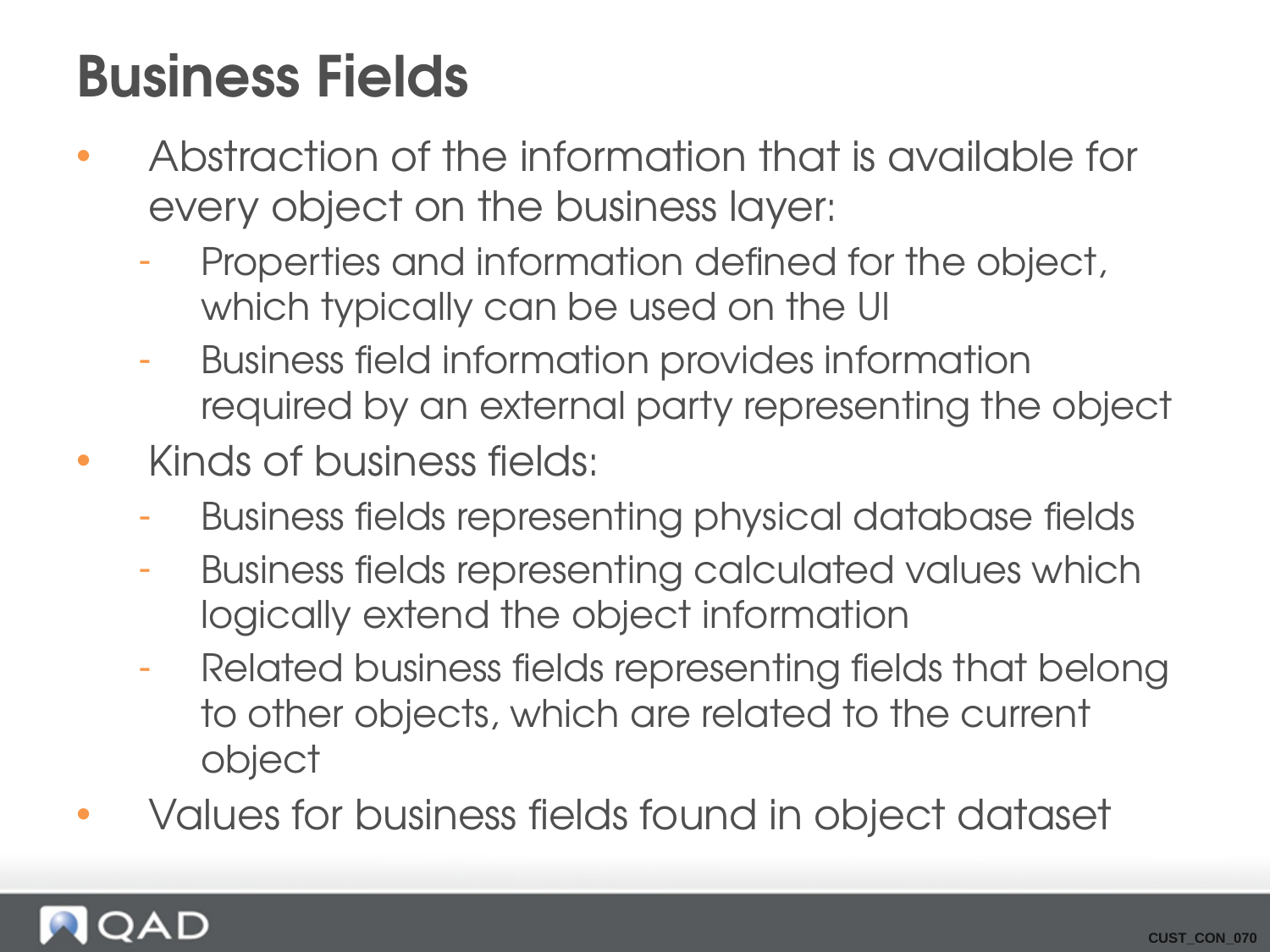

# Business Fields
Abstraction of the information that is available for every object on the business layer:
Properties and information defined for the object, which typically can be used on the UI
Business field information provides information required by an external party representing the object
Kinds of business fields:
Business fields representing physical database fields
Business fields representing calculated values which logically extend the object information
Related business fields representing fields that belong to other objects, which are related to the current object
Values for business fields found in object dataset
CUST_CON_070